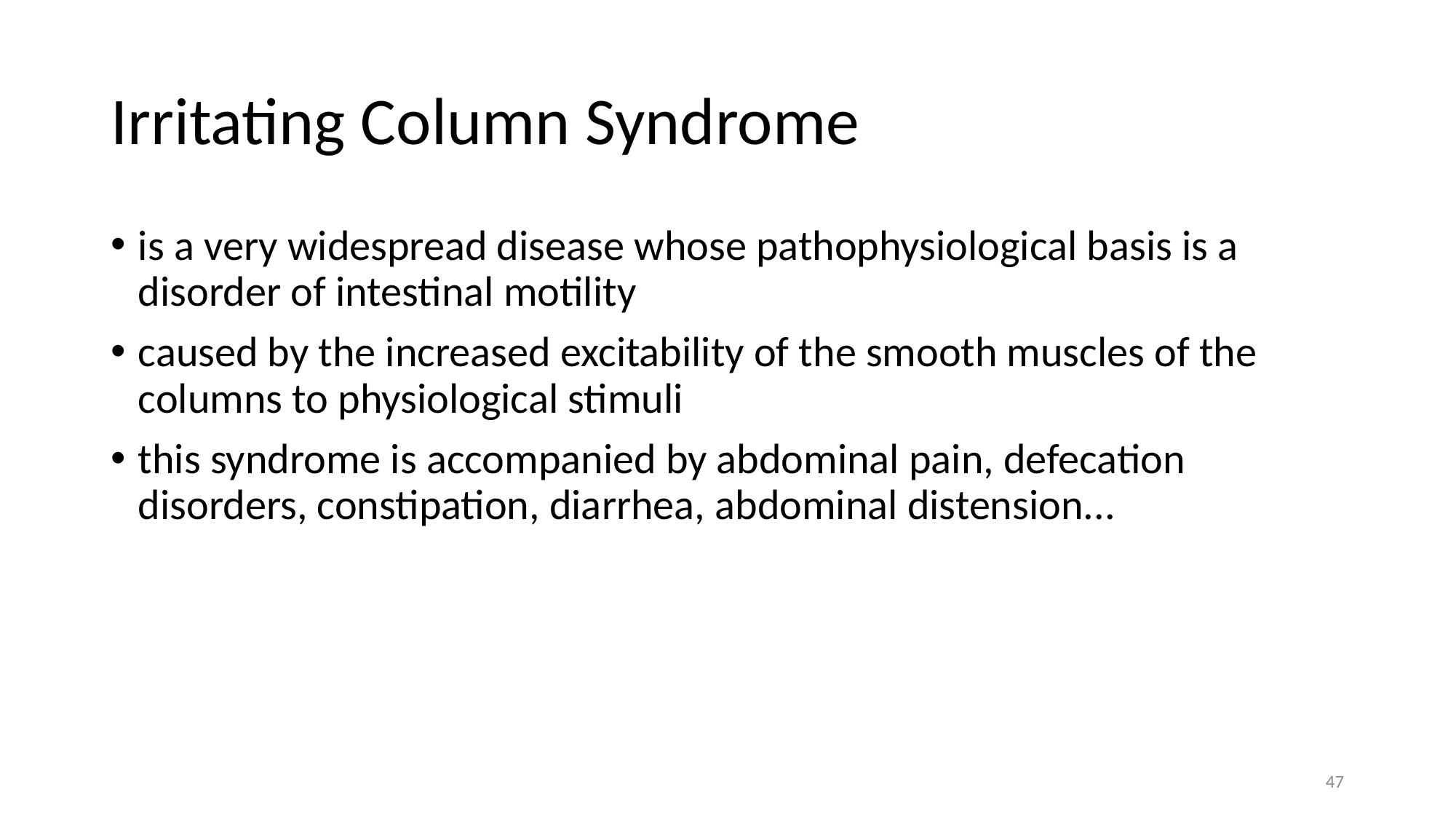

# Irritating Column Syndrome
is a very widespread disease whose pathophysiological basis is a disorder of intestinal motility
caused by the increased excitability of the smooth muscles of the columns to physiological stimuli
this syndrome is accompanied by abdominal pain, defecation disorders, constipation, diarrhea, abdominal distension...
47